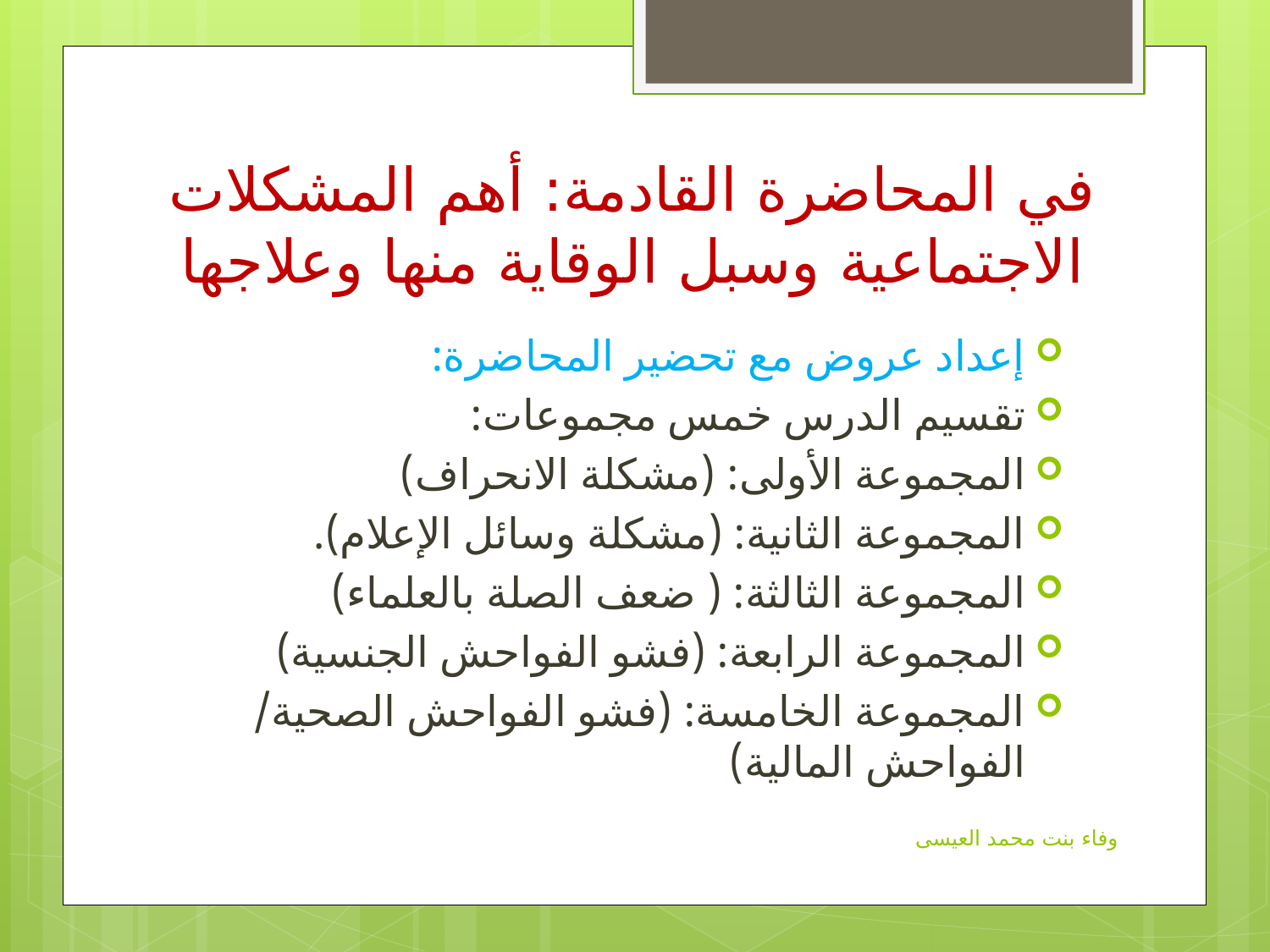

# في المحاضرة القادمة: أهم المشكلات الاجتماعية وسبل الوقاية منها وعلاجها
إعداد عروض مع تحضير المحاضرة:
تقسيم الدرس خمس مجموعات:
المجموعة الأولى: (مشكلة الانحراف)
المجموعة الثانية: (مشكلة وسائل الإعلام).
المجموعة الثالثة: ( ضعف الصلة بالعلماء)
المجموعة الرابعة: (فشو الفواحش الجنسية)
المجموعة الخامسة: (فشو الفواحش الصحية/ الفواحش المالية)
وفاء بنت محمد العيسى